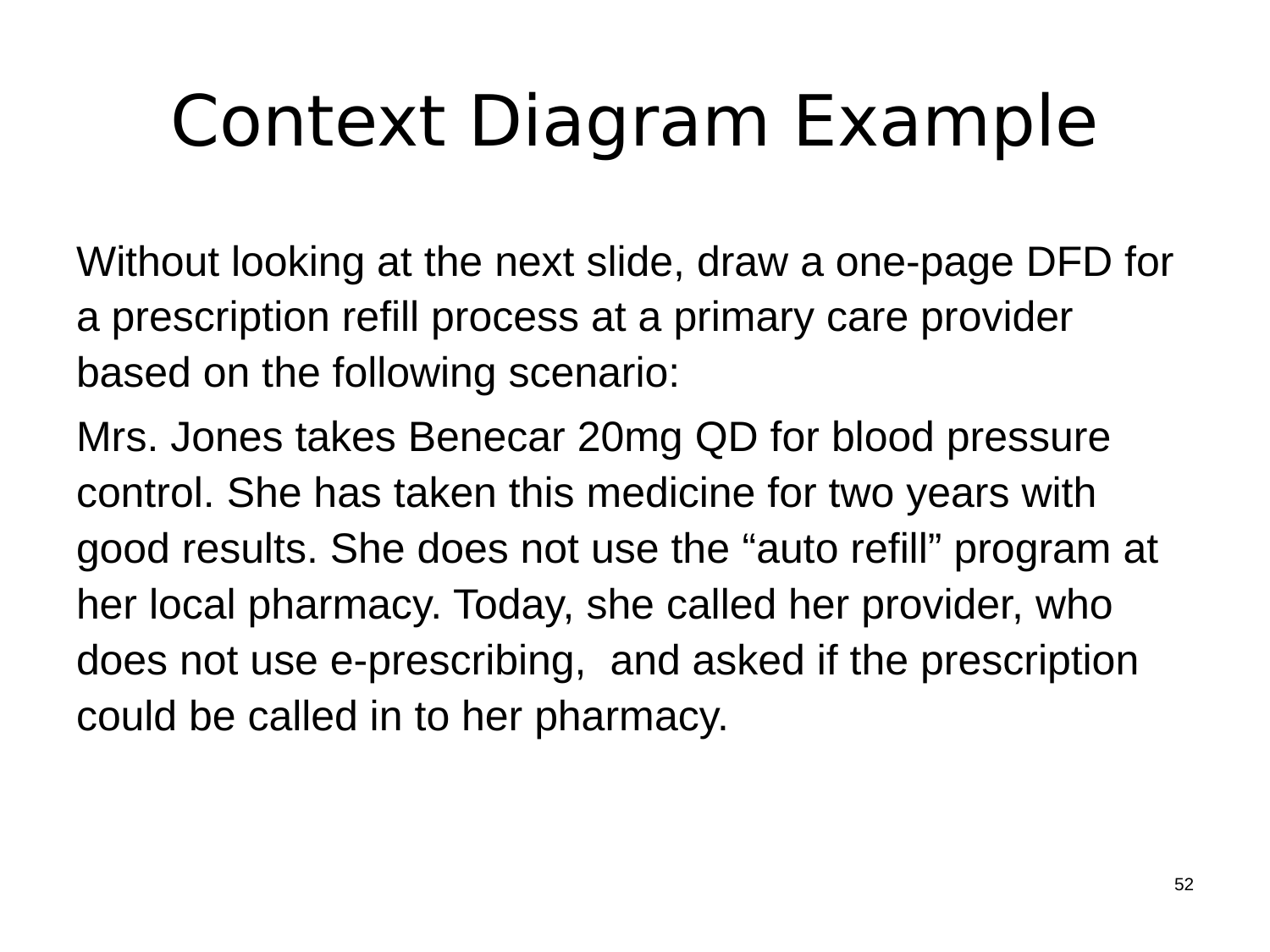

# Context Diagram Example
Without looking at the next slide, draw a one-page DFD for a prescription refill process at a primary care provider based on the following scenario:
Mrs. Jones takes Benecar 20mg QD for blood pressure control. She has taken this medicine for two years with good results. She does not use the “auto refill” program at her local pharmacy. Today, she called her provider, who does not use e-prescribing,  and asked if the prescription could be called in to her pharmacy.
  52